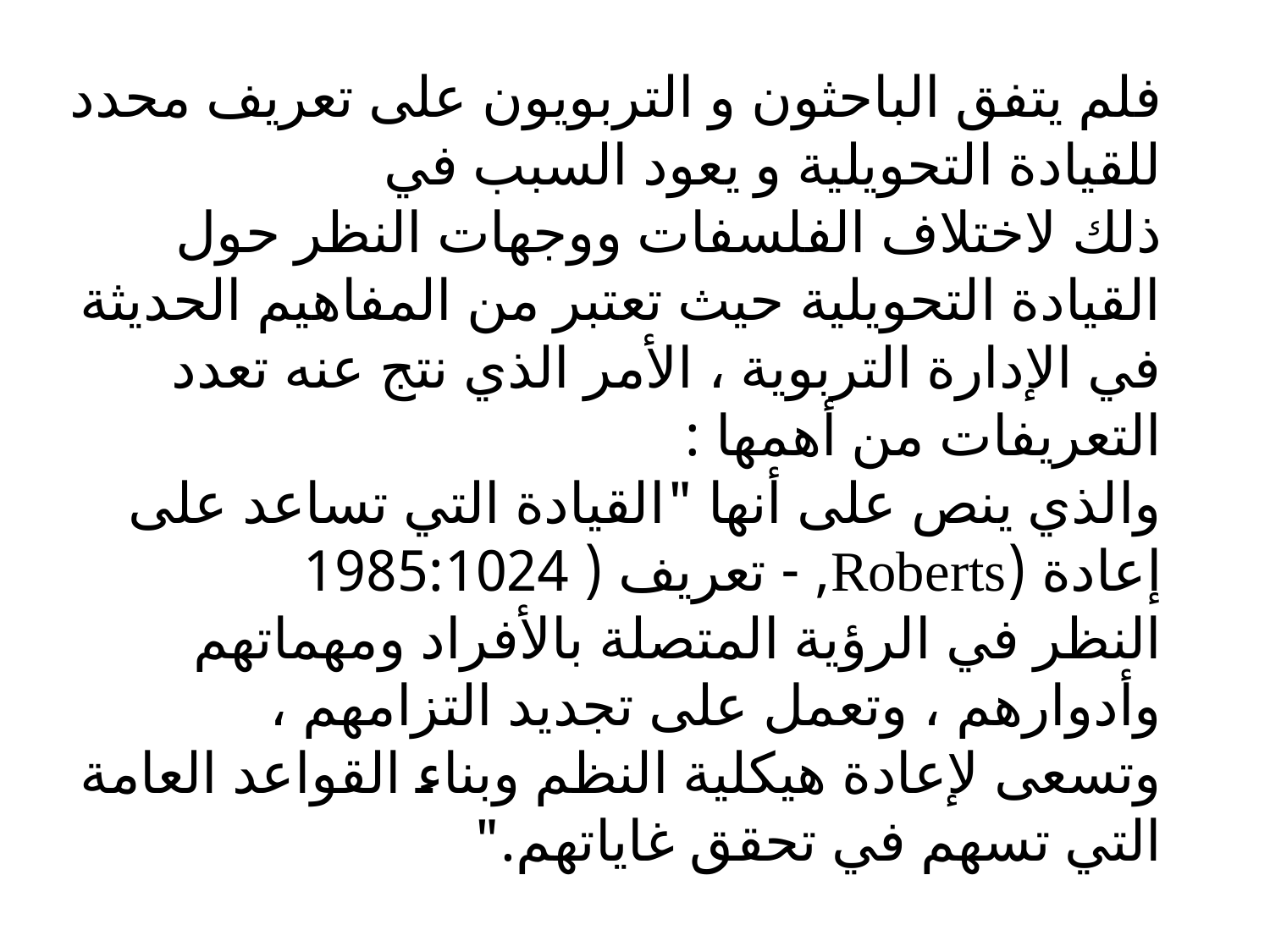

فلم يتفق الباحثون و التربويون على تعريف محدد للقيادة التحويلية و يعود السبب في
ذلك لاختلاف الفلسفات ووجهات النظر حول القيادة التحويلية حيث تعتبر من المفاهيم الحديثة
في الإدارة التربوية ، الأمر الذي نتج عنه تعدد التعريفات من أهمها :
والذي ينص على أنها "القيادة التي تساعد على إعادة (Roberts, - تعريف ( 1985:1024
النظر في الرؤية المتصلة بالأفراد ومهماتهم وأدوارهم ، وتعمل على تجديد التزامهم ،
وتسعى لإعادة هيكلية النظم وبناء القواعد العامة التي تسهم في تحقق غاياتهم."